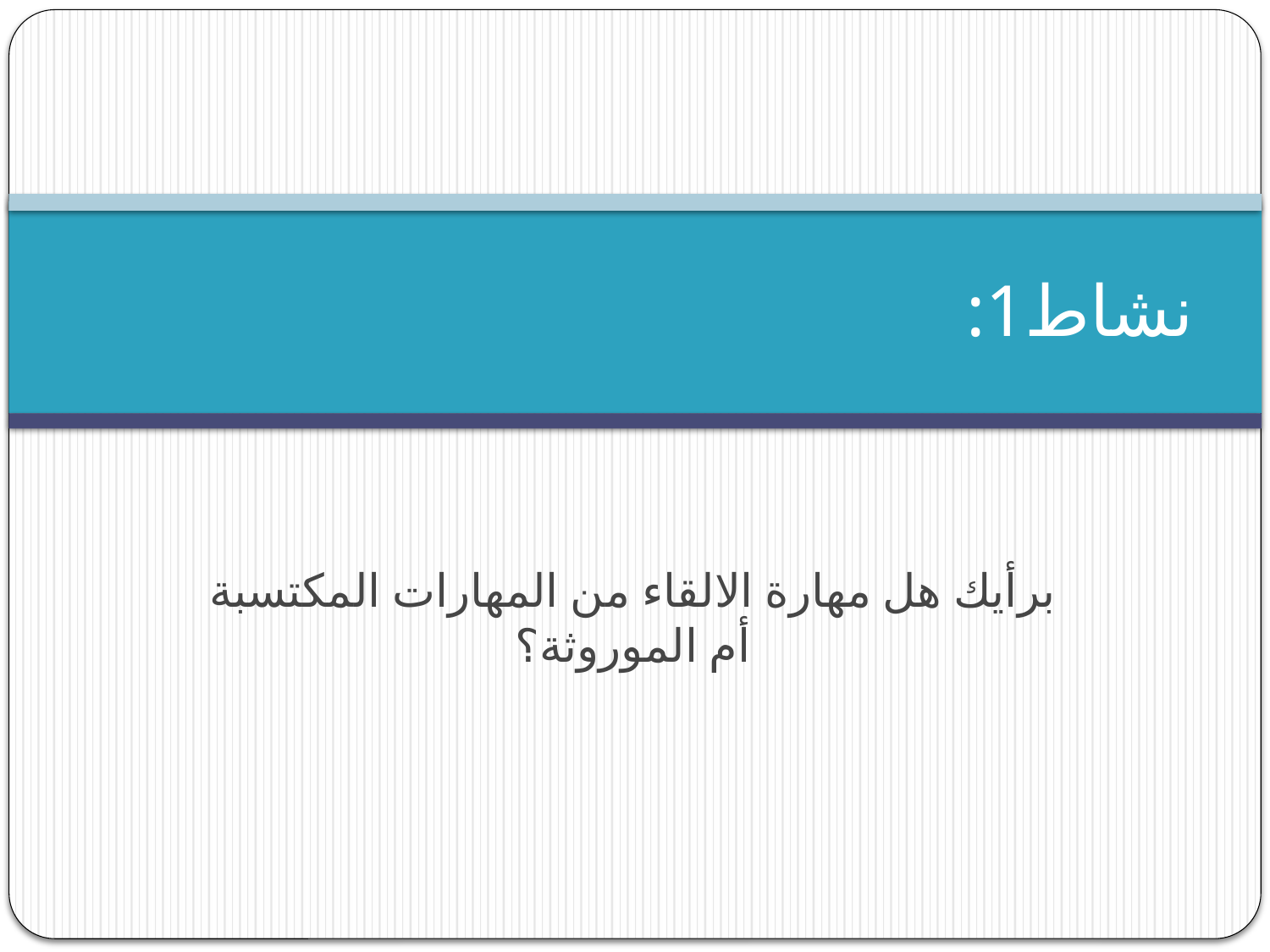

# نشاط1:
برأيك هل مهارة الالقاء من المهارات المكتسبة أم الموروثة؟